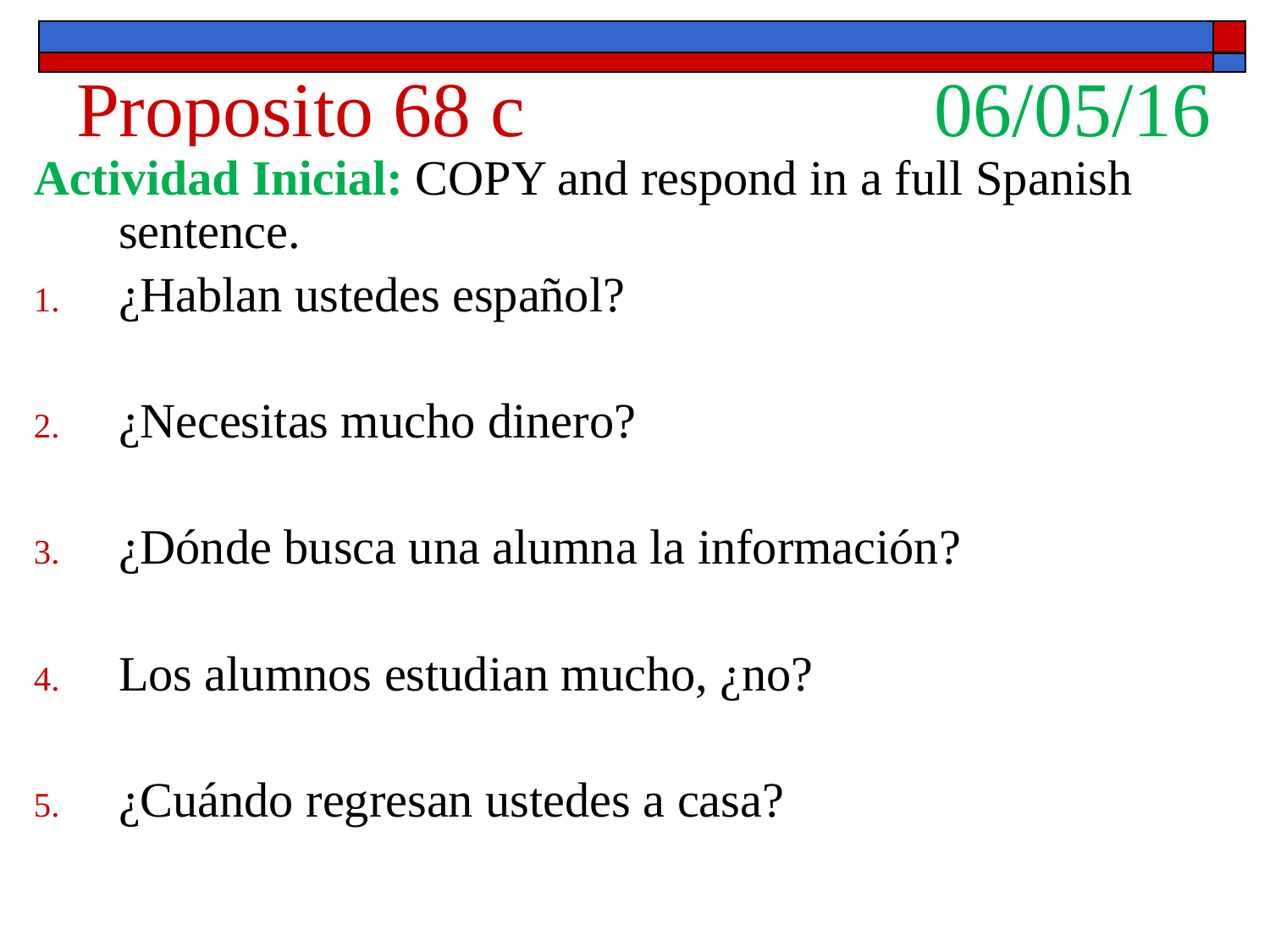

# Proposito 68 c                     06/05/16
Actividad Inicial: COPY and respond in a full Spanish sentence.
¿Hablan ustedes español?

¿Necesitas mucho dinero?

¿Dónde busca una alumna la información?

Los alumnos estudian mucho, ¿no?

¿Cuándo regresan ustedes a casa?